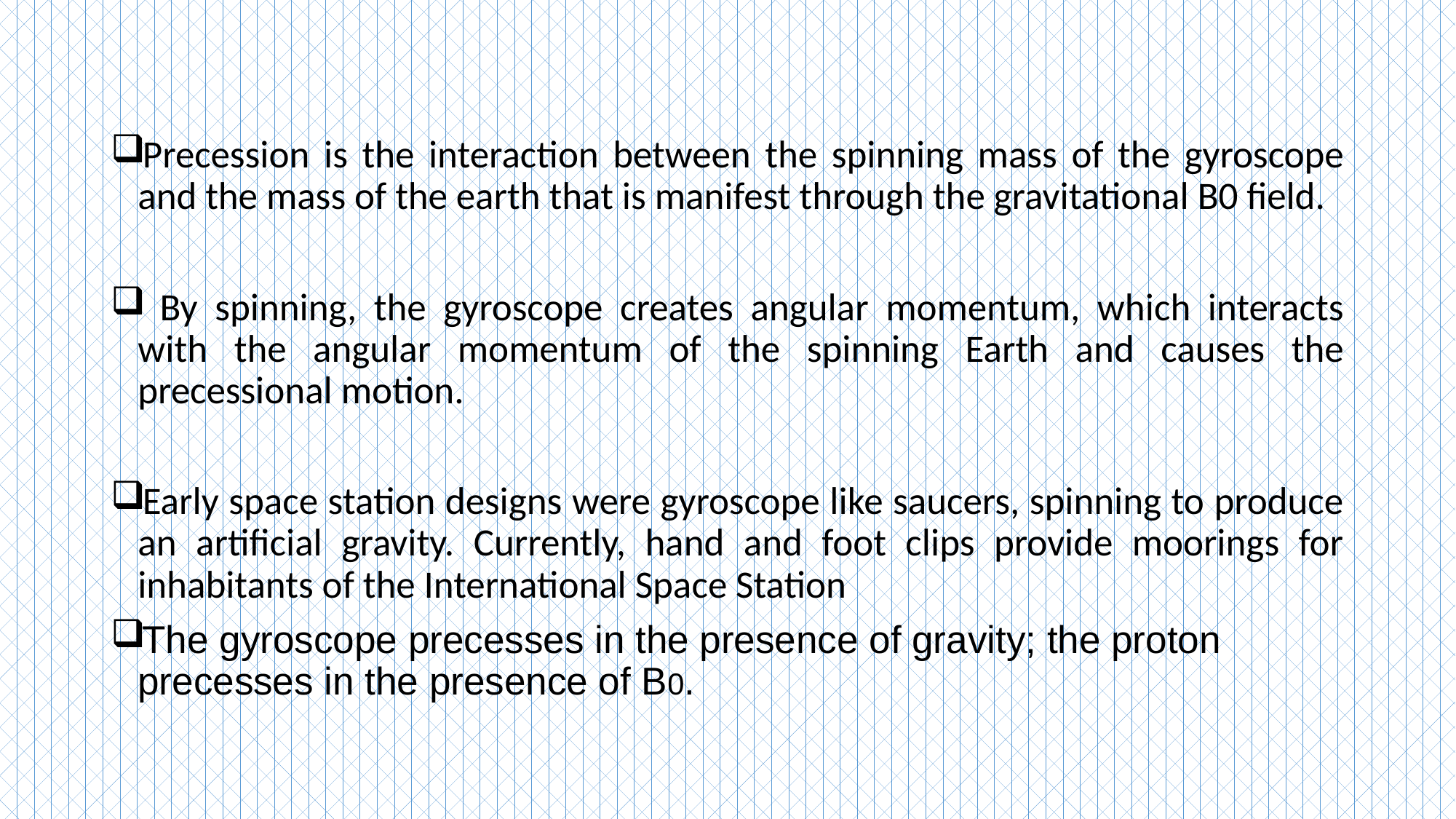

Precession is the interaction between the spinning mass of the gyroscope and the mass of the earth that is manifest through the gravitational B0 field.

 By spinning, the gyroscope creates angular momentum, which interacts with the angular momentum of the spinning Earth and causes the precessional motion.

Early space station designs were gyroscope like saucers, spinning to produce an artificial gravity. Currently, hand and foot clips provide moorings for inhabitants of the International Space Station
The gyroscope precesses in the presence of gravity; the proton precesses in the presence of B0.